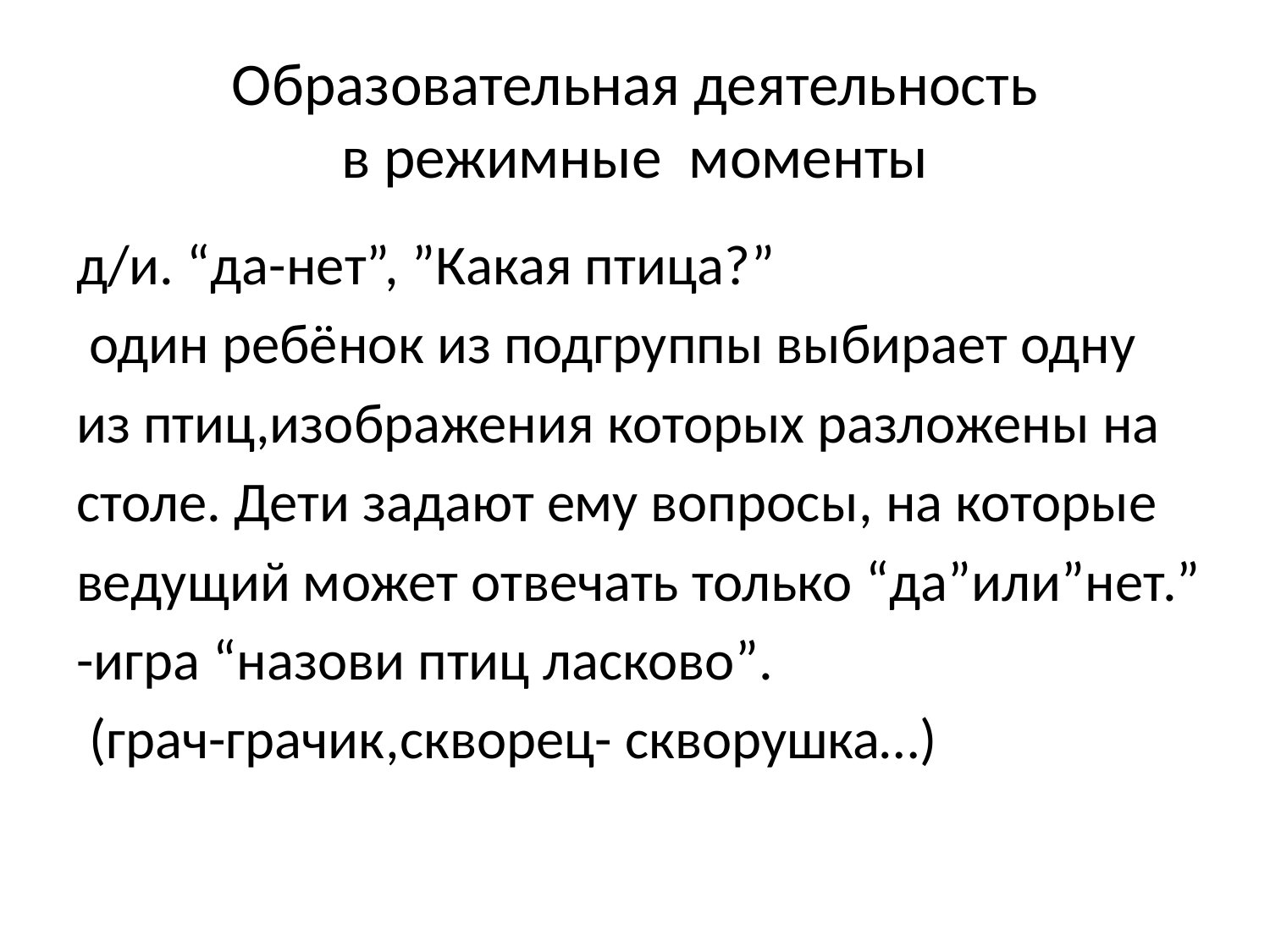

# Образовательная деятельность в режимные  моменты
д/и. “да-нет”, ”Какая птица?”
 один ребёнок из подгруппы выбирает одну
из птиц,изображения которых разложены на
столе. Дети задают ему вопросы, на которые
ведущий может отвечать только “да”или”нет.”
-игра “назови птиц ласково”.
 (грач-грачик,скворец- скворушка…)